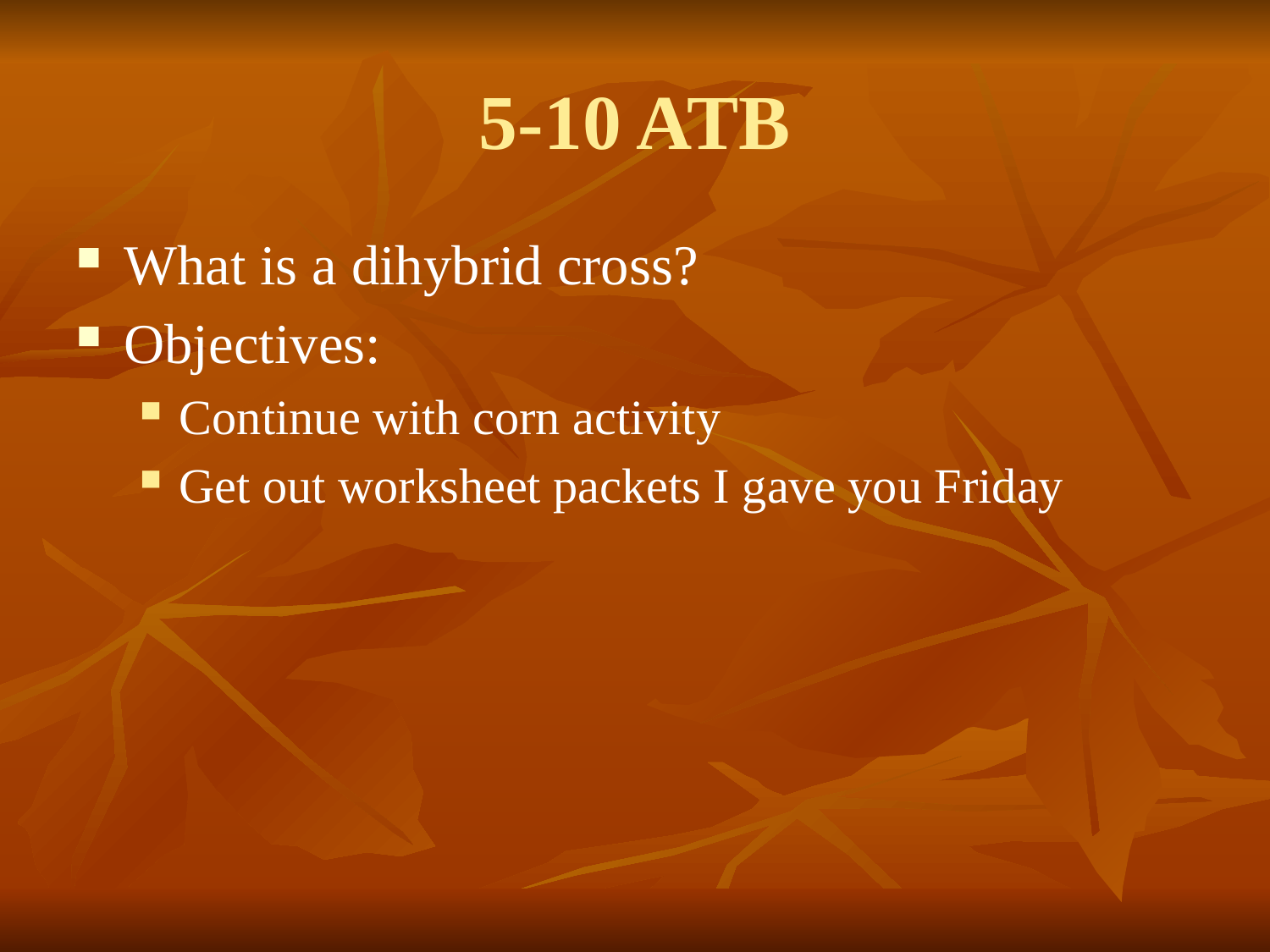

# 5-10 ATB
What is a dihybrid cross?
Objectives:
Continue with corn activity
Get out worksheet packets I gave you Friday